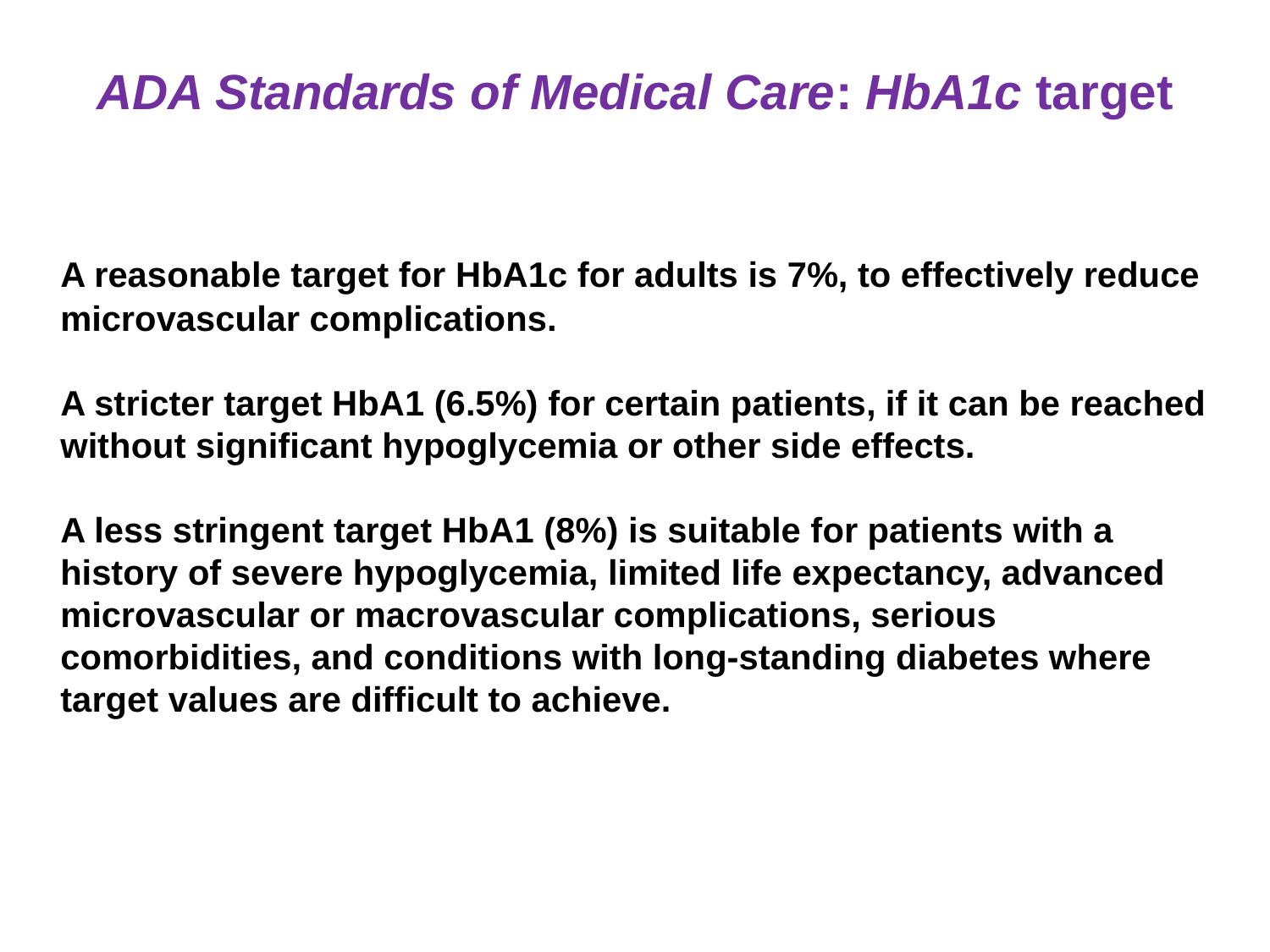

# ADA Standards of Medical Care: HbA1c target

 	A reasonable target for HbA1c for adults is 7%, to effectively reduce microvascular complications.
A stricter target HbA1 (6.5%) for certain patients, if it can be reached without significant hypoglycemia or other side effects.
A less stringent target HbA1 (8%) is suitable for patients with a history of severe hypoglycemia, limited life expectancy, advanced microvascular or macrovascular complications, serious comorbidities, and conditions with long-standing diabetes where target values are difficult to achieve.